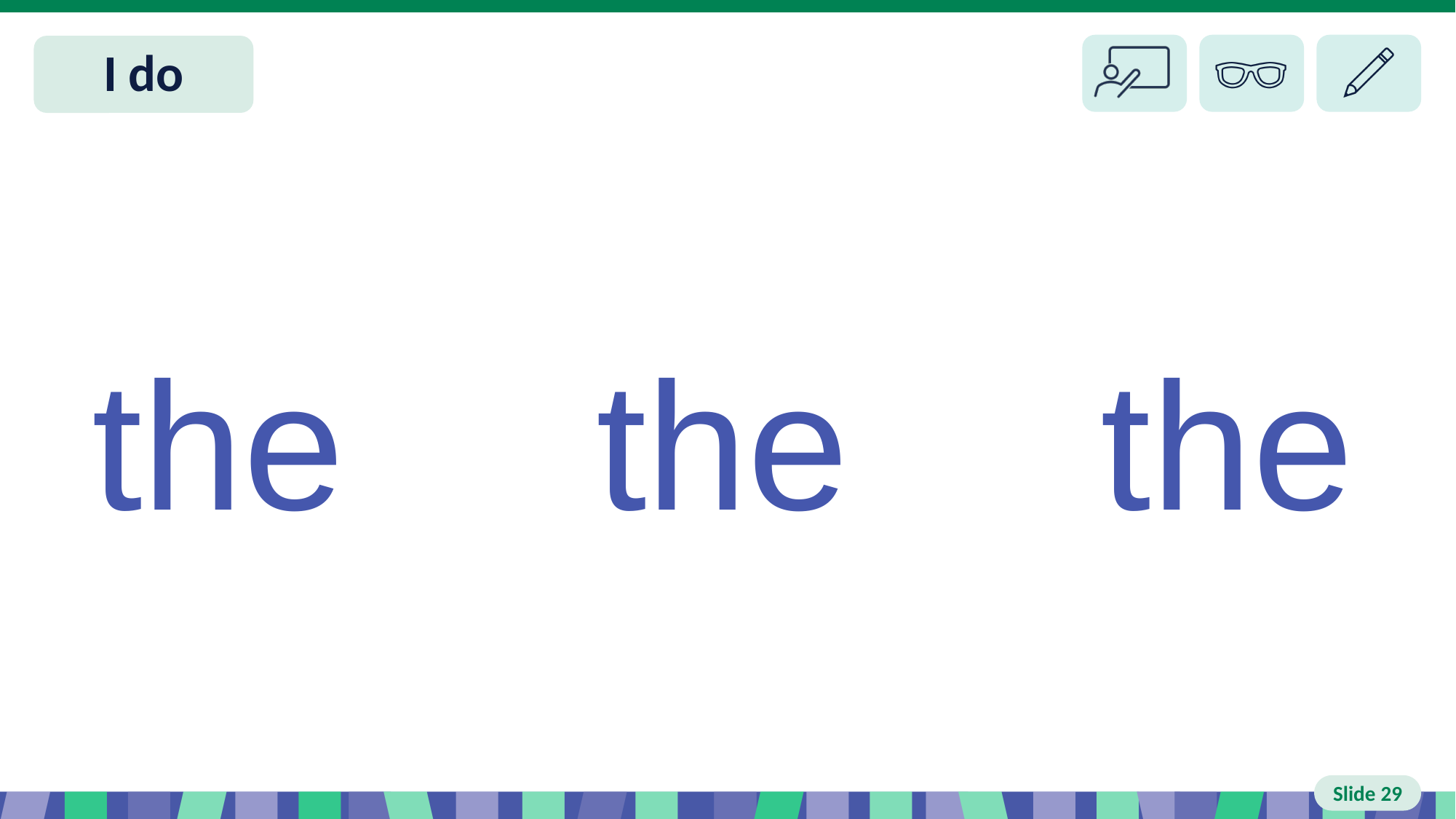

Slide 29 I do
the     the     the